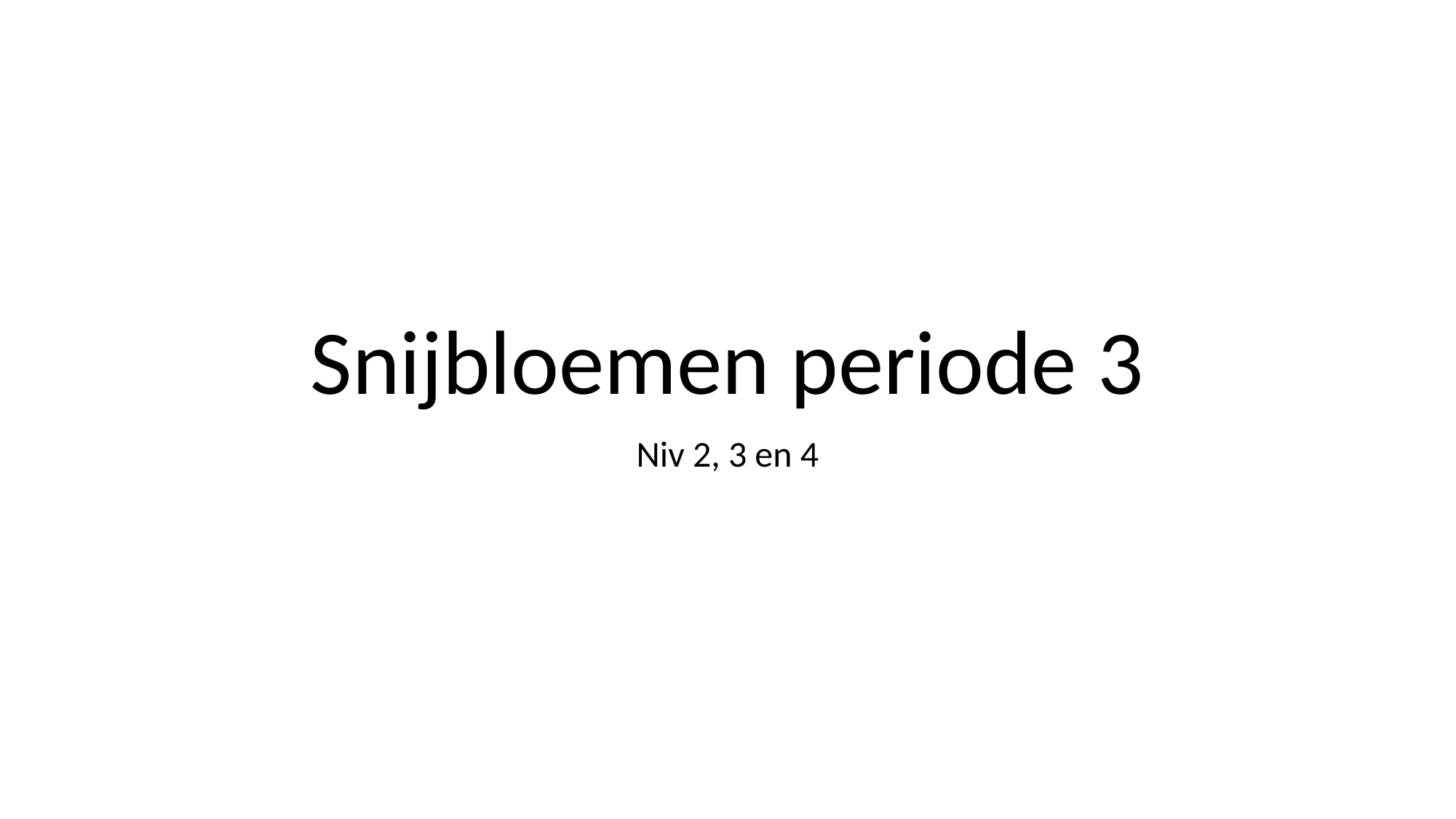

# Snijbloemen periode 3
Niv 2, 3 en 4